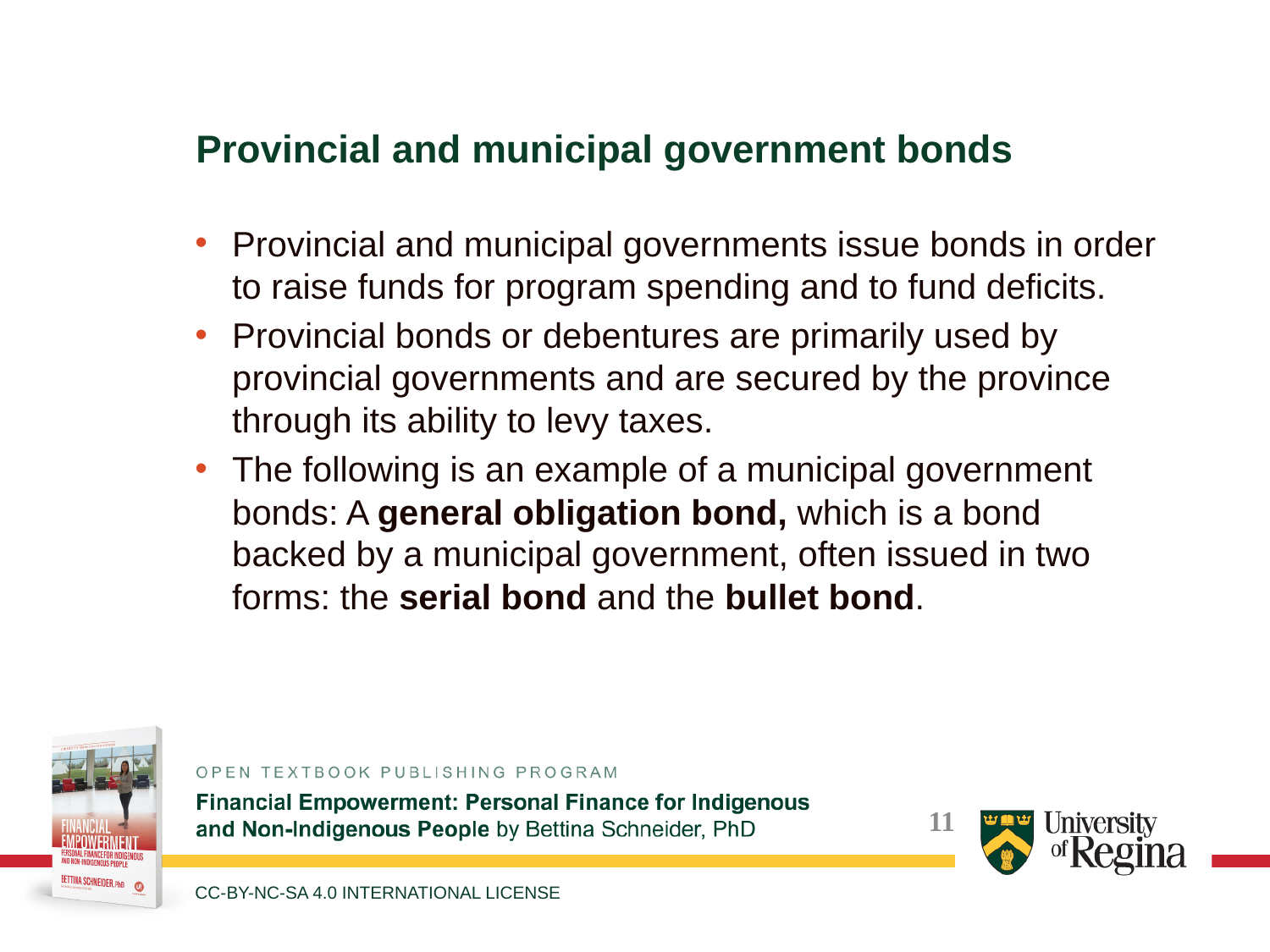

Provincial and municipal government bonds
Provincial and municipal governments issue bonds in order to raise funds for program spending and to fund deficits.
Provincial bonds or debentures are primarily used by provincial governments and are secured by the province through its ability to levy taxes.
The following is an example of a municipal government bonds: A general obligation bond, which is a bond backed by a municipal government, often issued in two forms: the serial bond and the bullet bond.
CC-BY-NC-SA 4.0 INTERNATIONAL LICENSE